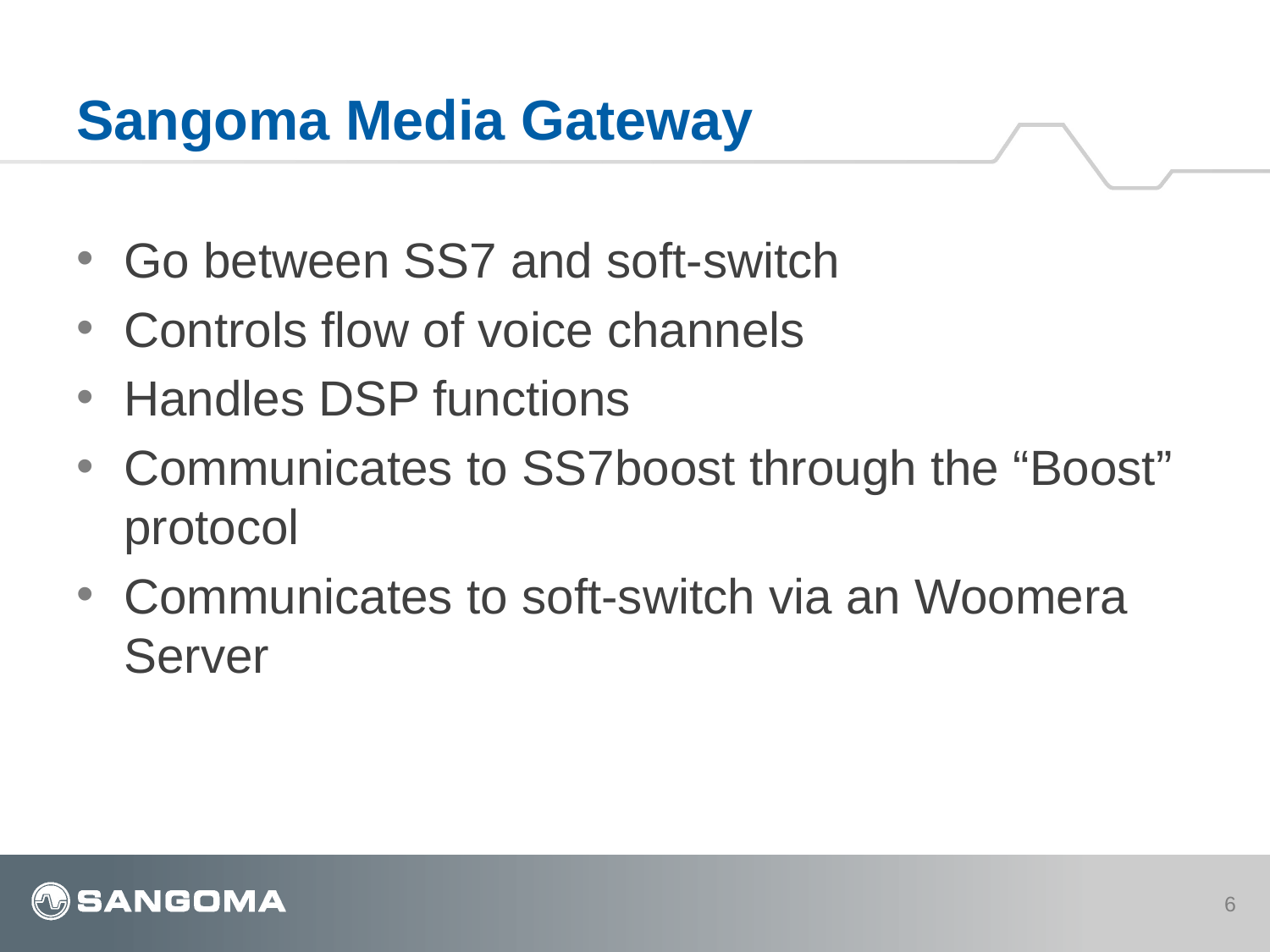

# Sangoma Media Gateway
Go between SS7 and soft-switch
Controls flow of voice channels
Handles DSP functions
Communicates to SS7boost through the “Boost” protocol
Communicates to soft-switch via an Woomera Server
6